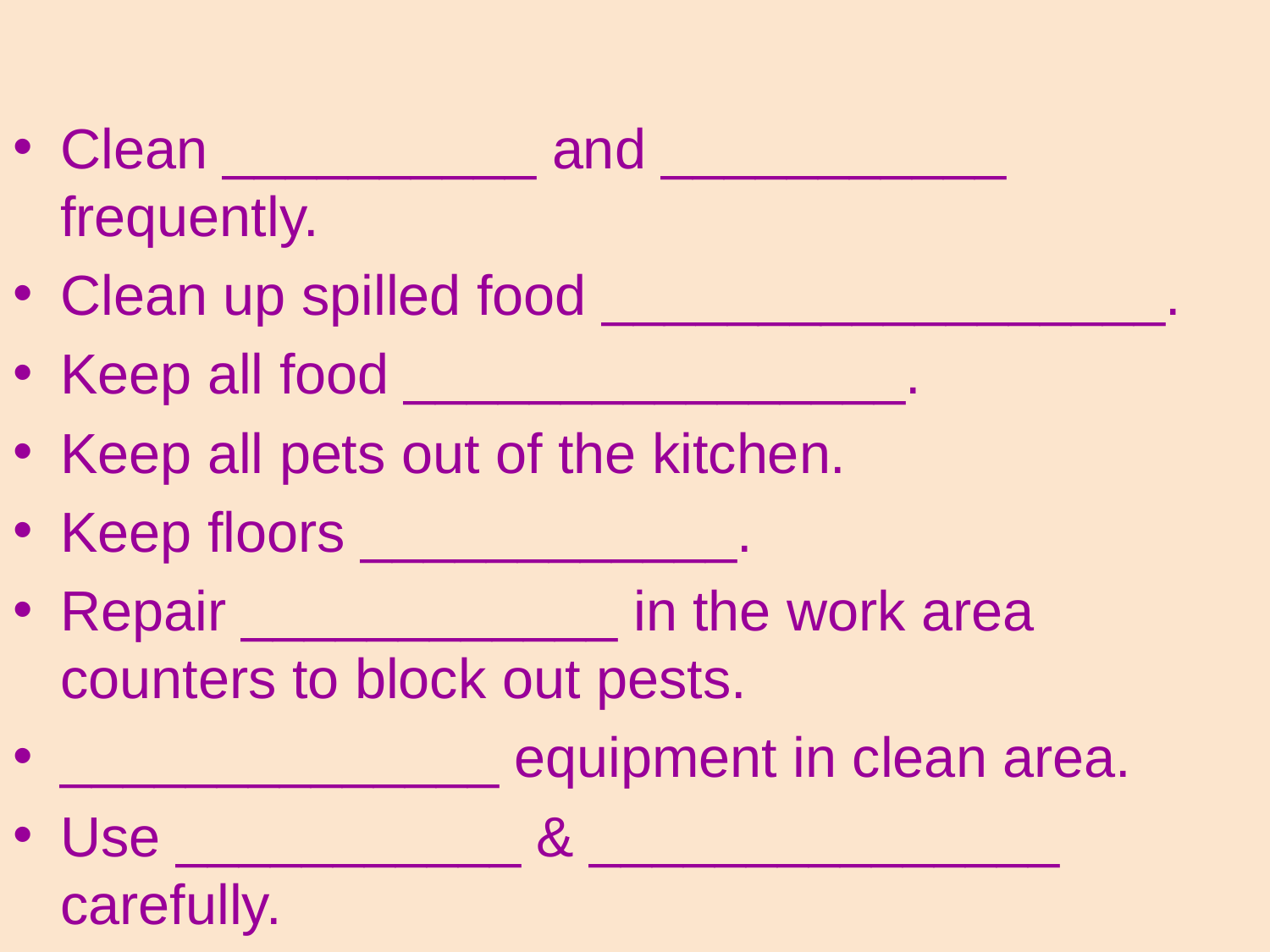

Clean __________ and ___________ frequently.
Clean up spilled food __________________.
Keep all food ________________.
Keep all pets out of the kitchen.
Keep floors ____________.
Repair ____________ in the work area counters to block out pests.
______________ equipment in clean area.
Use ___________ & _______________ carefully.